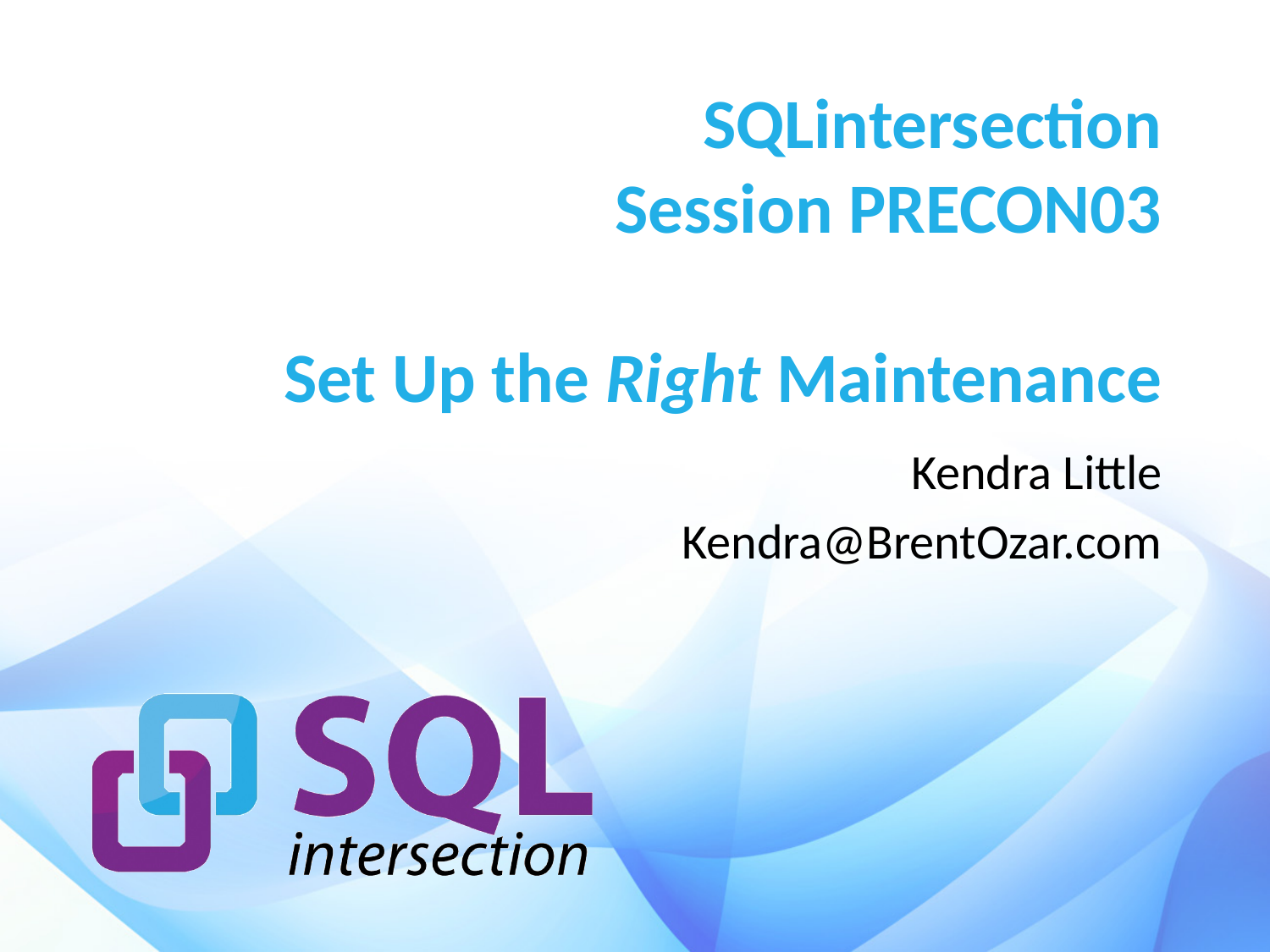

# SQLintersection Session PRECON03 Set Up the Right Maintenance
Kendra Little
Kendra@BrentOzar.com